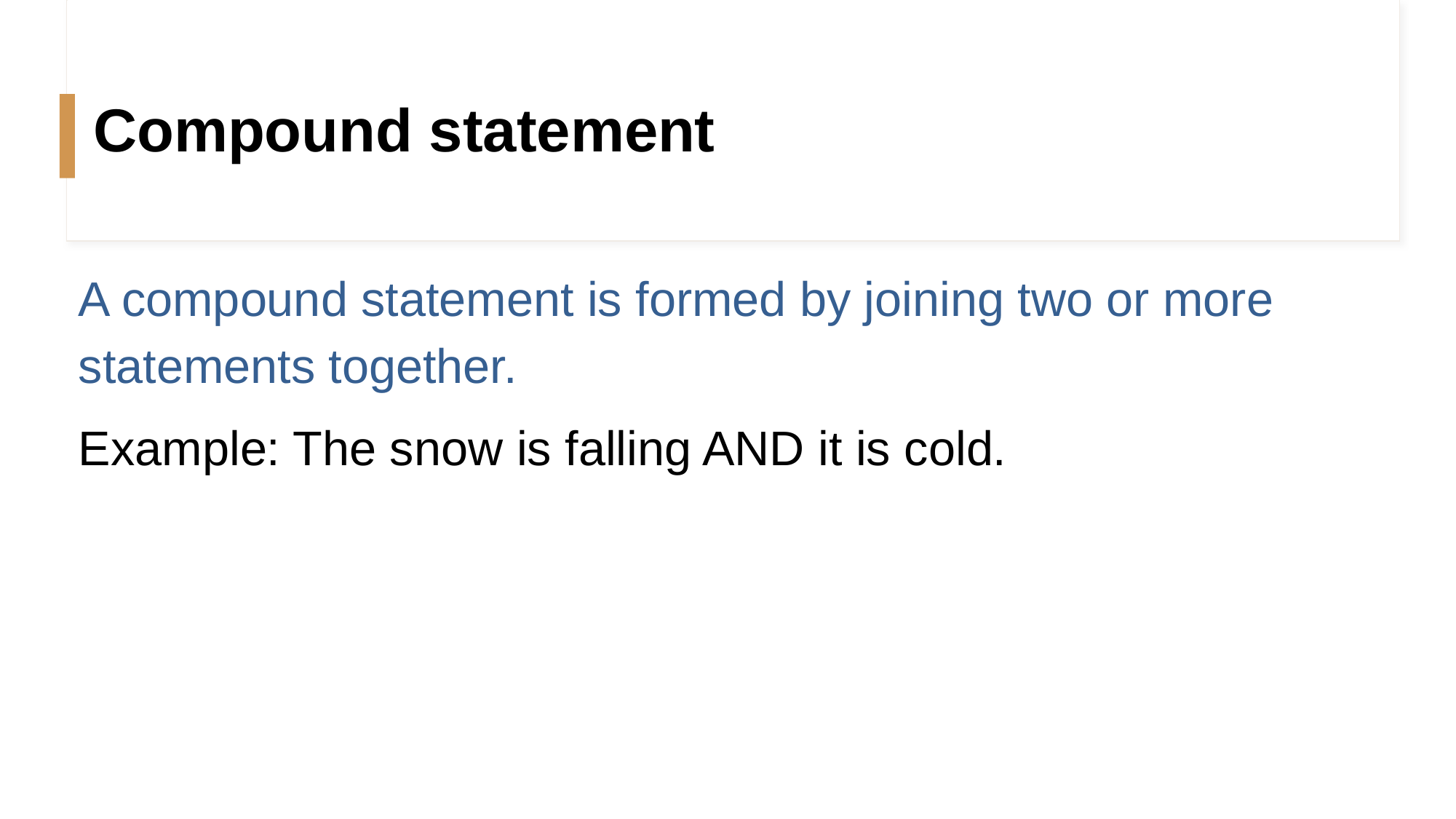

# Compound statement
A compound statement is formed by joining two or more statements together.
Example: The snow is falling AND it is cold.